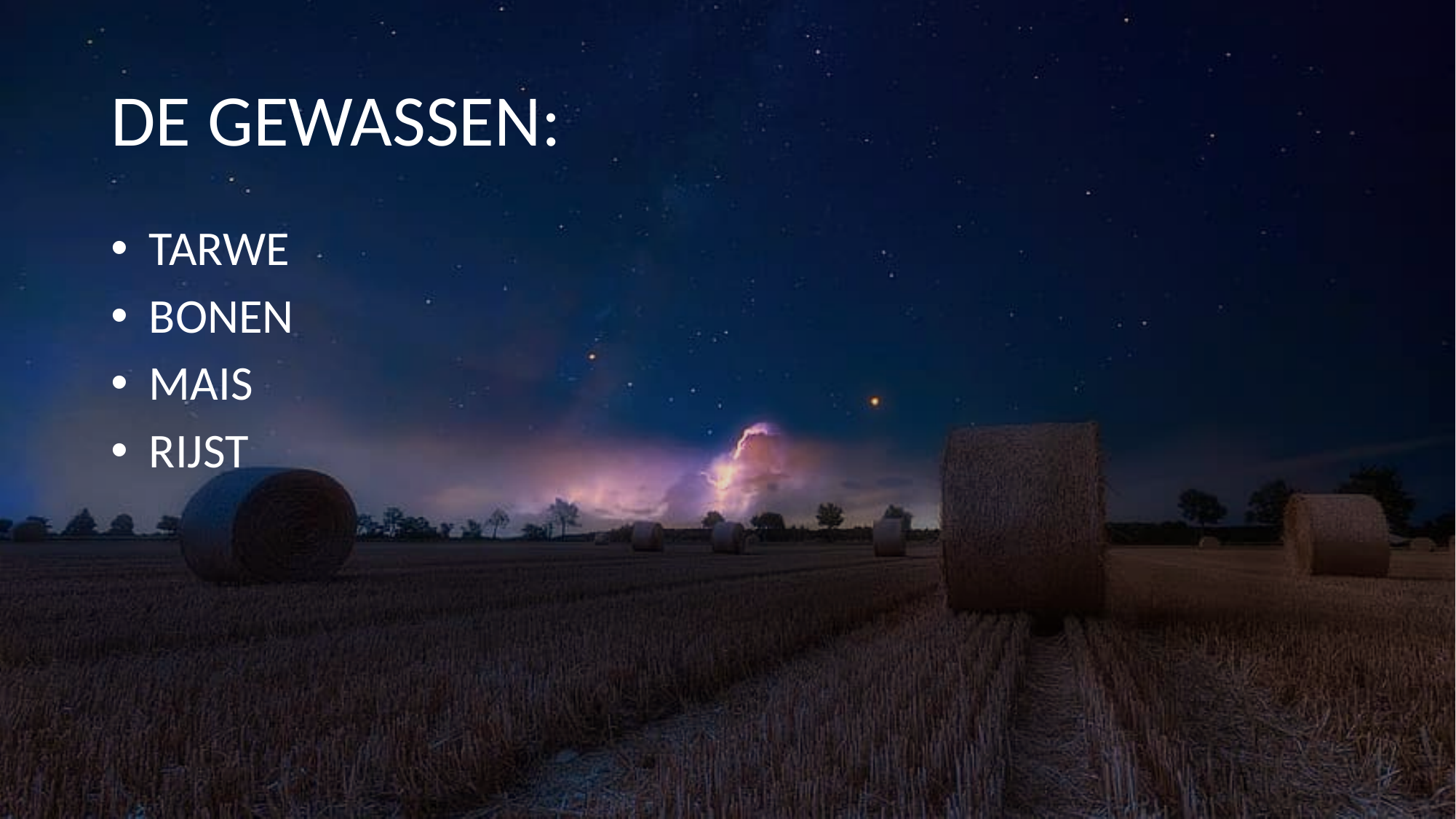

# DE GEWASSEN:
 TARWE
 BONEN
 MAIS
 RIJST